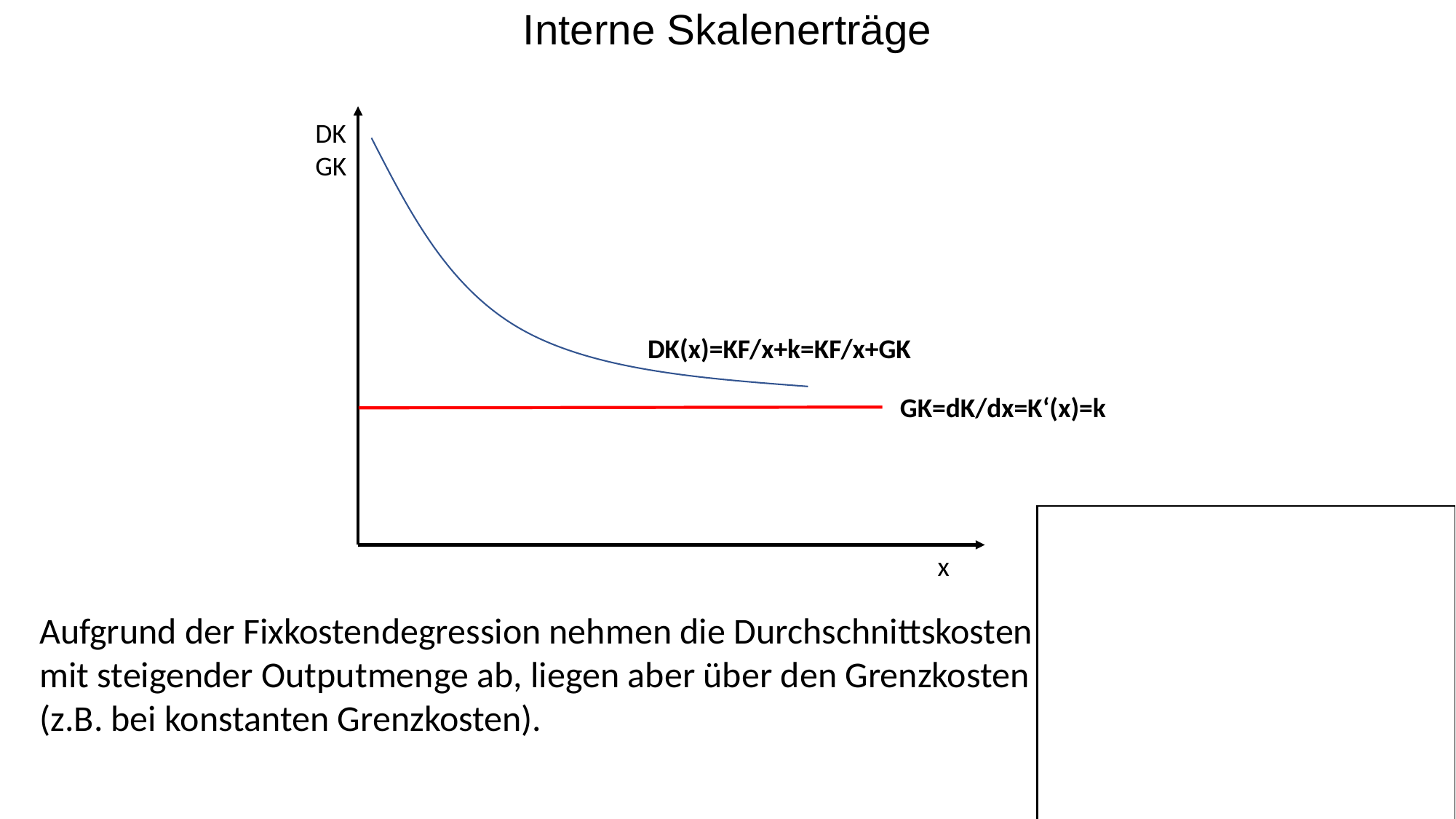

Interne Skalenerträge
DK
GK

DK(x)=KF/x+k=KF/x+GK
GK=dK/dx=K‘(x)=k

x
Aufgrund der Fixkostendegression nehmen die Durchschnittskosten mit steigender Outputmenge ab, liegen aber über den Grenzkosten (z.B. bei konstanten Grenzkosten).